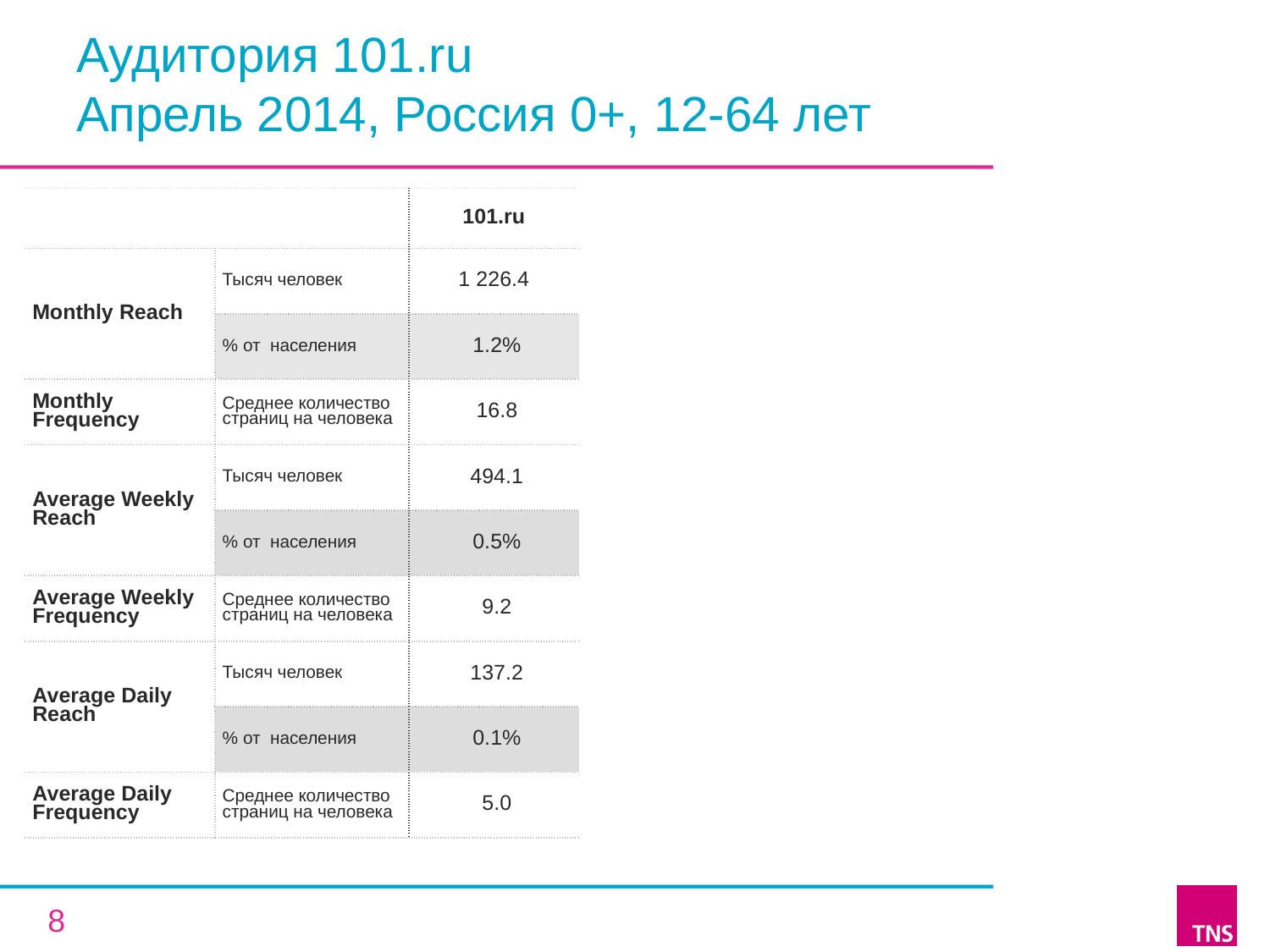

# Аудитория 101.ru Апрель 2014, Россия 0+, 12-64 лет
|  |  | 101.ru |
| --- | --- | --- |
| Monthly Reach | Тысяч человек | 1 226.4 |
|  | % от населения | 1.2% |
| Monthly Frequency | Среднее количество страниц на человека | 16.8 |
| Average Weekly Reach | Тысяч человек | 494.1 |
|  | % от населения | 0.5% |
| Average Weekly Frequency | Среднее количество страниц на человека | 9.2 |
| Average Daily Reach | Тысяч человек | 137.2 |
|  | % от населения | 0.1% |
| Average Daily Frequency | Среднее количество страниц на человека | 5.0 |

8